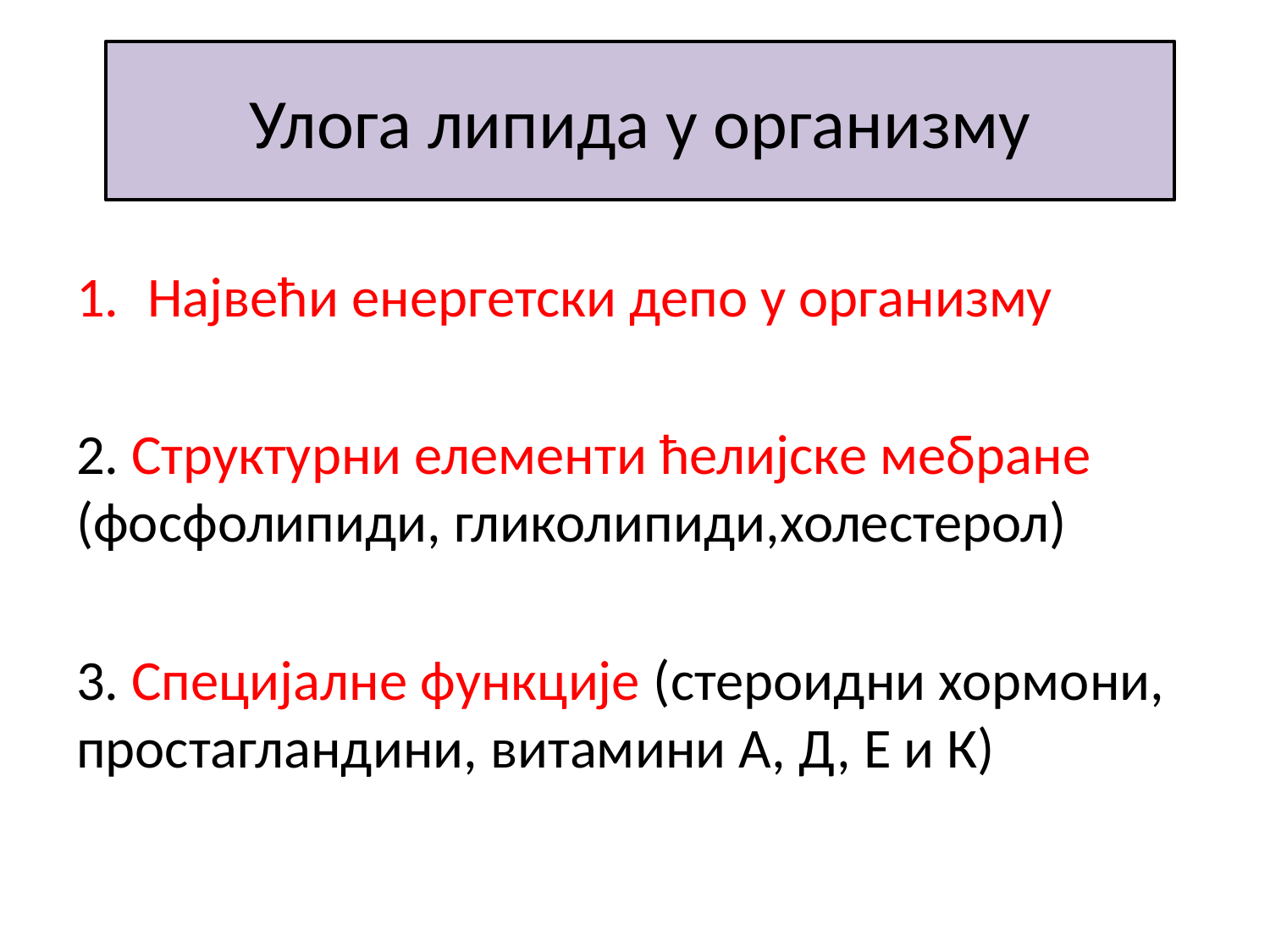

Улога липида у организму
Највећи енергетски депо у организму

2. Структурни елементи ћелијске мебране (фосфолипиди, гликолипиди,холестерол)

3. Специјалне функције (стероидни хормони, простагландини, витамини А, Д, Е и К)